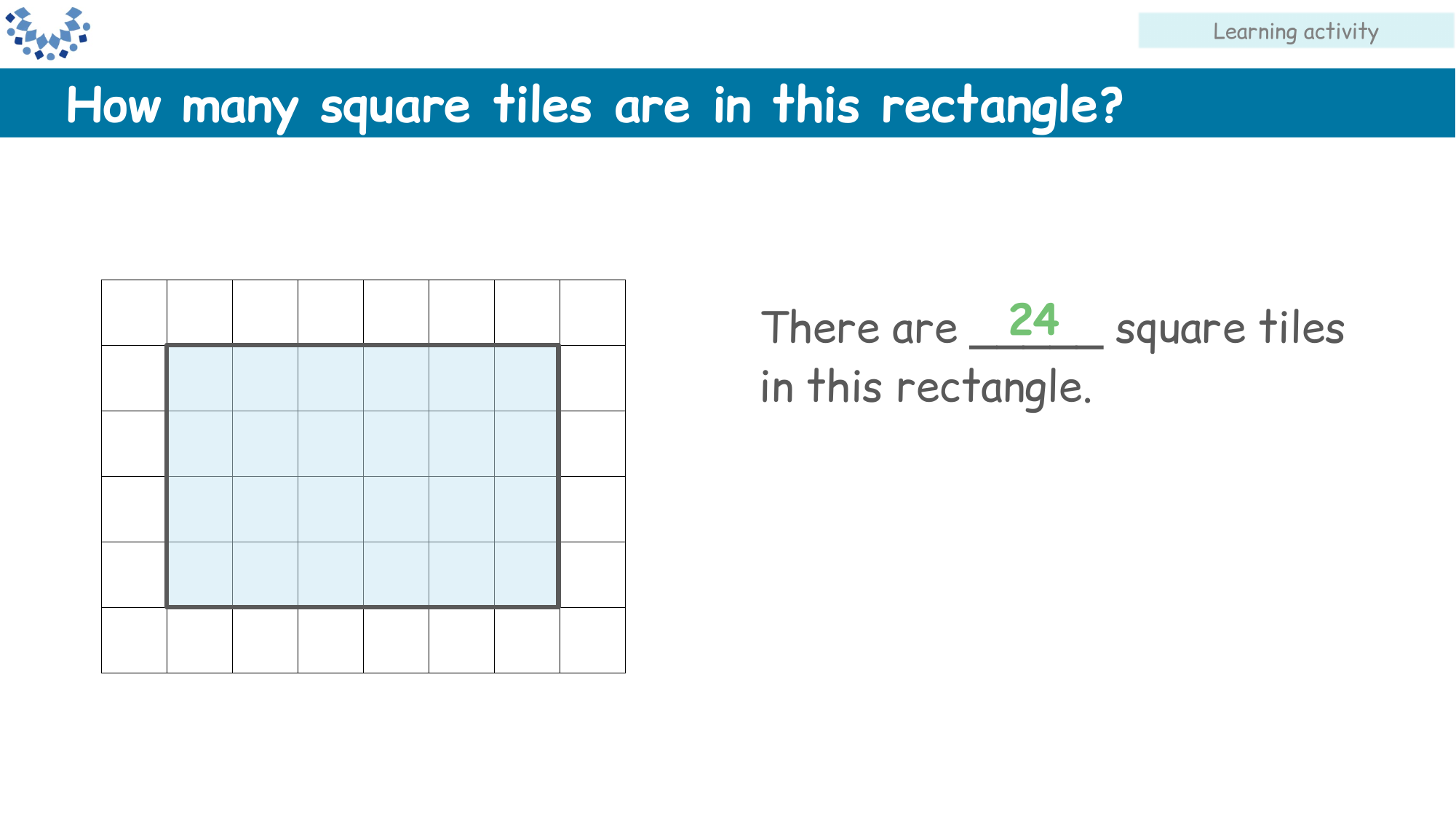

Learning activity
How many square tiles are in this rectangle?
24
|  |  |  |  |  |  |  |  |
| --- | --- | --- | --- | --- | --- | --- | --- |
|  |  |  |  |  |  |  |  |
|  |  |  |  |  |  |  |  |
|  |  |  |  |  |  |  |  |
|  |  |  |  |  |  |  |  |
|  |  |  |  |  |  |  |  |
There are _____ square tiles
in this rectangle.